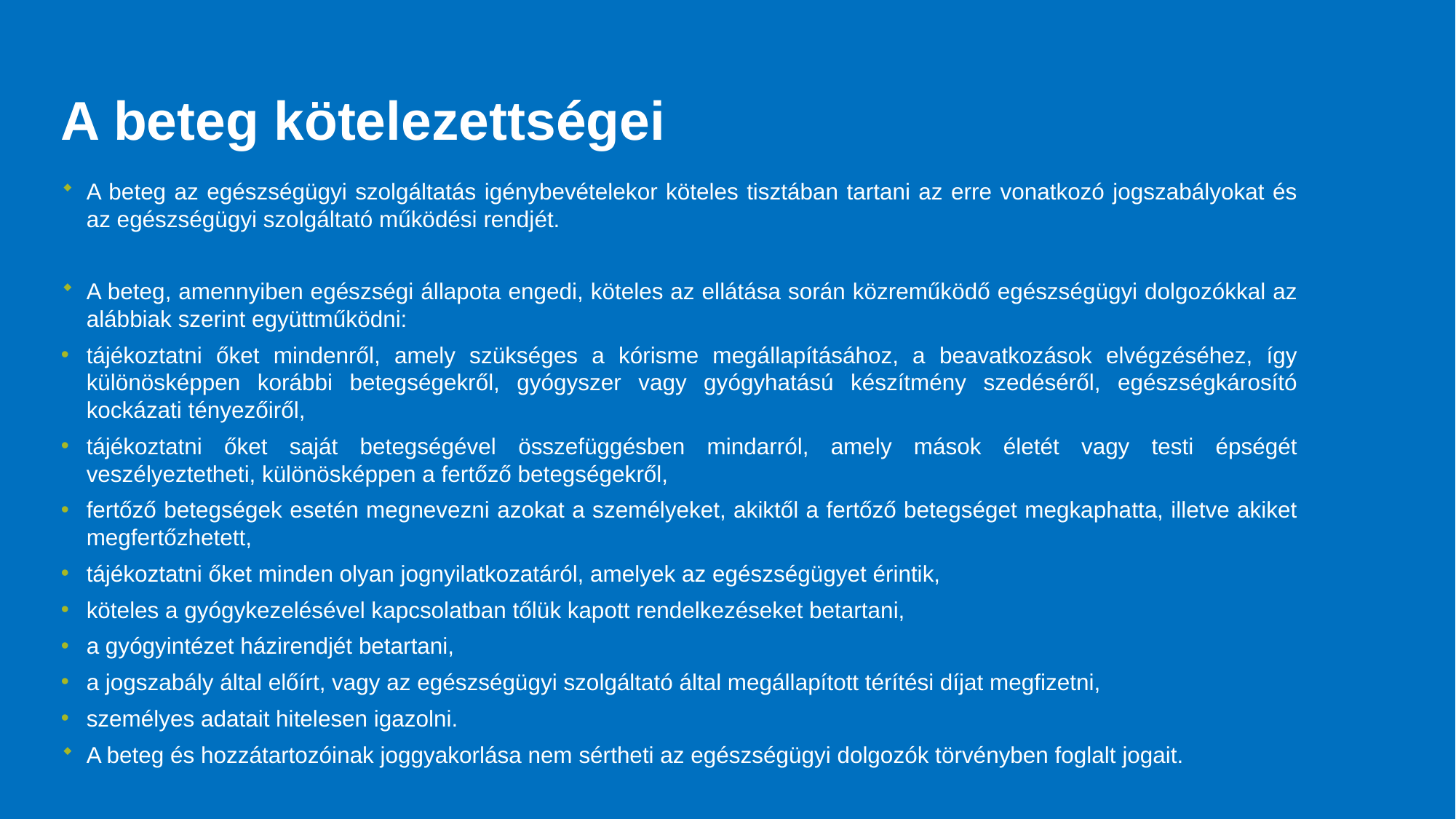

# A beteg kötelezettségei
A beteg az egészségügyi szolgáltatás igénybevételekor köteles tisztában tartani az erre vonatkozó jogszabályokat és az egészségügyi szolgáltató működési rendjét.

A beteg, amennyiben egészségi állapota engedi, köteles az ellátása során közreműködő egészségügyi dolgozókkal az alábbiak szerint együttműködni:
tájékoztatni őket mindenről, amely szükséges a kórisme megállapításához, a beavatkozások elvégzéséhez, így különösképpen korábbi betegségekről, gyógyszer vagy gyógyhatású készítmény szedéséről, egészségkárosító kockázati tényezőiről,
tájékoztatni őket saját betegségével összefüggésben mindarról, amely mások életét vagy testi épségét veszélyeztetheti, különösképpen a fertőző betegségekről,
fertőző betegségek esetén megnevezni azokat a személyeket, akiktől a fertőző betegséget megkaphatta, illetve akiket megfertőzhetett,
tájékoztatni őket minden olyan jognyilatkozatáról, amelyek az egészségügyet érintik,
köteles a gyógykezelésével kapcsolatban tőlük kapott rendelkezéseket betartani,
a gyógyintézet házirendjét betartani,
a jogszabály által előírt, vagy az egészségügyi szolgáltató által megállapított térítési díjat megfizetni,
személyes adatait hitelesen igazolni.
A beteg és hozzátartozóinak joggyakorlása nem sértheti az egészségügyi dolgozók törvényben foglalt jogait.